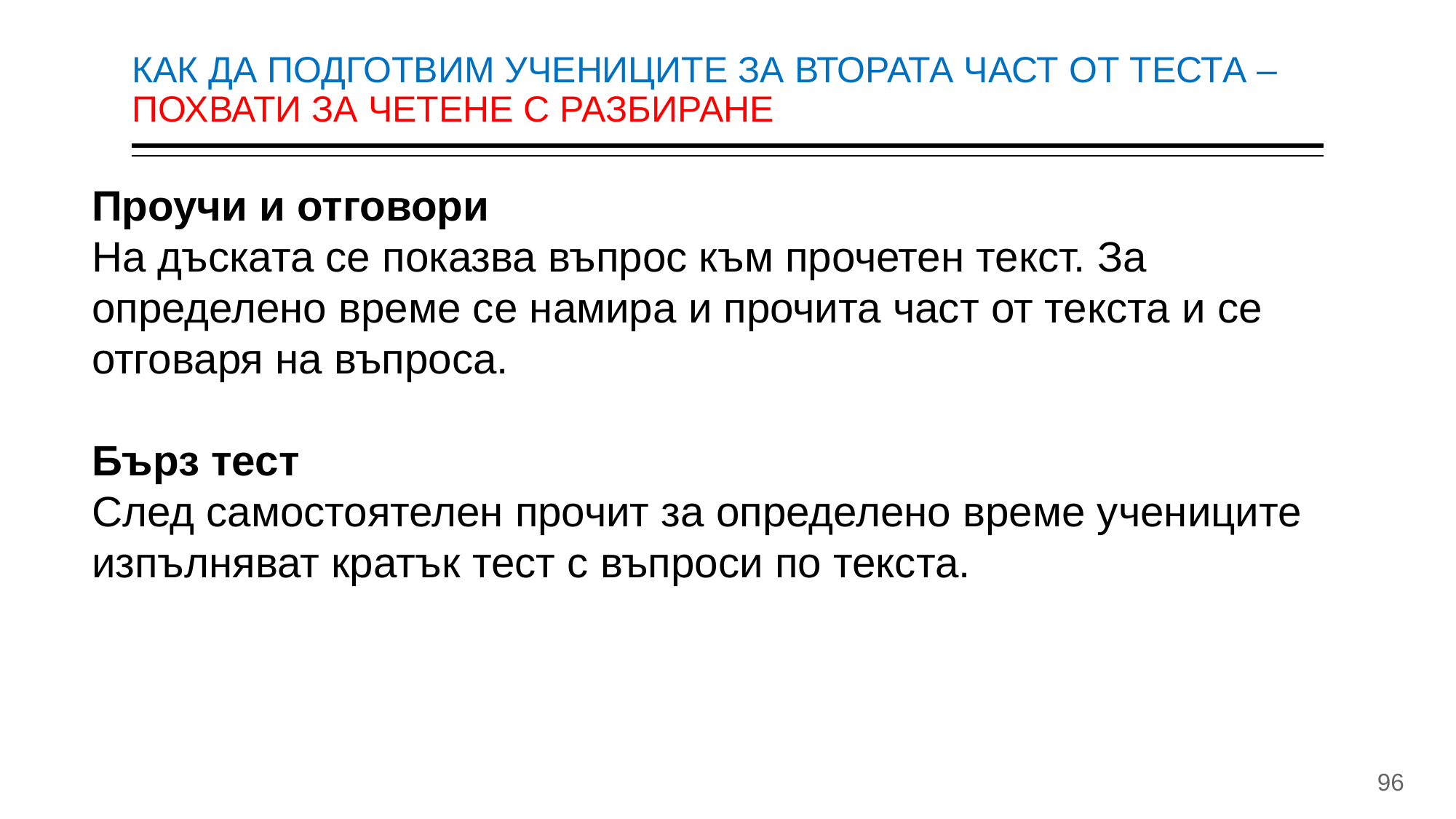

# КАК ДА ПОДГОТВИМ УЧЕНИЦИТЕ ЗА ВТОРАТА ЧАСТ ОТ ТЕСТА –ПОХВАТИ ЗА ЧЕТЕНЕ С РАЗБИРАНЕ
Проучи и отговори
На дъската се показва въпрос към прочетен текст. За определено време се намира и прочита част от текста и се отговаря на въпроса.

Бърз тест
След самостоятелен прочит за определено време учениците изпълняват кратък тест с въпроси по текста.
96